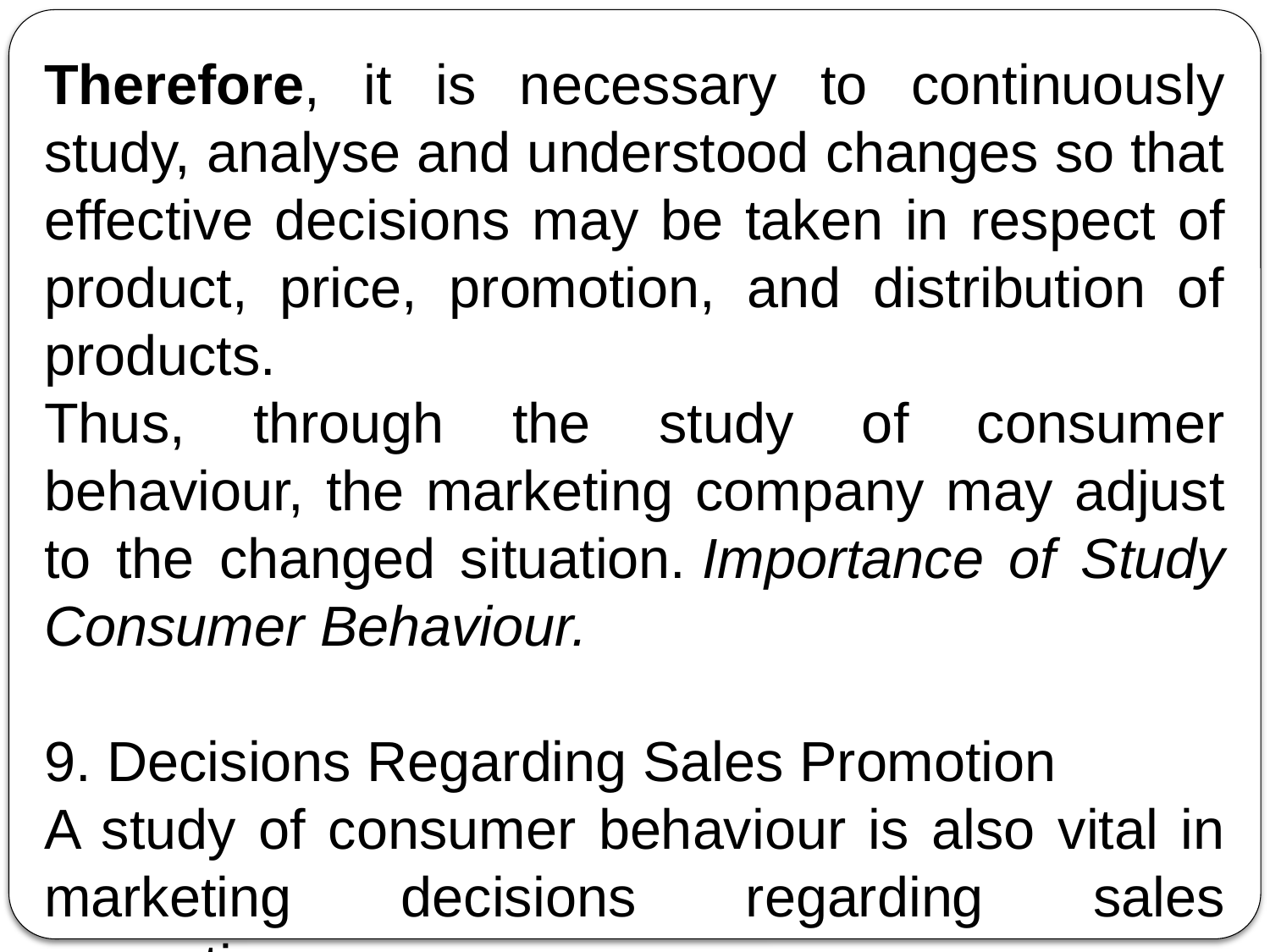

Therefore, it is necessary to continuously study, analyse and understood changes so that effective decisions may be taken in respect of product, price, promotion, and distribution of products.
Thus, through the study of consumer behaviour, the marketing company may adjust to the changed situation. Importance of Study Consumer Behaviour.

9. Decisions Regarding Sales Promotion
A study of consumer behaviour is also vital in marketing decisions regarding sales promotion.